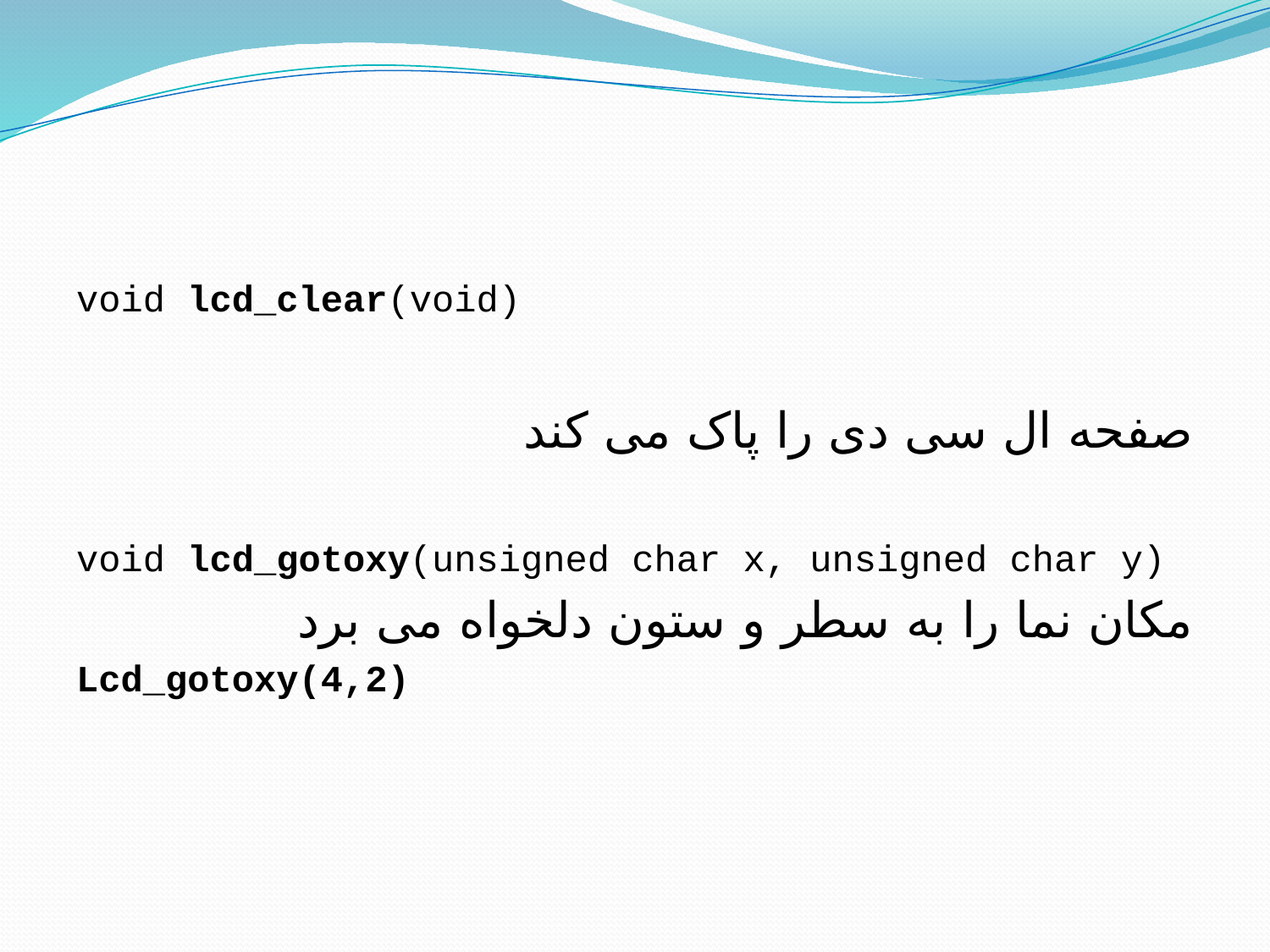

#
void lcd_clear(void)

صفحه ال سی دی را پاک می کند

void lcd_gotoxy(unsigned char x, unsigned char y)
مکان نما را به سطر و ستون دلخواه می برد
Lcd_gotoxy(4,2)